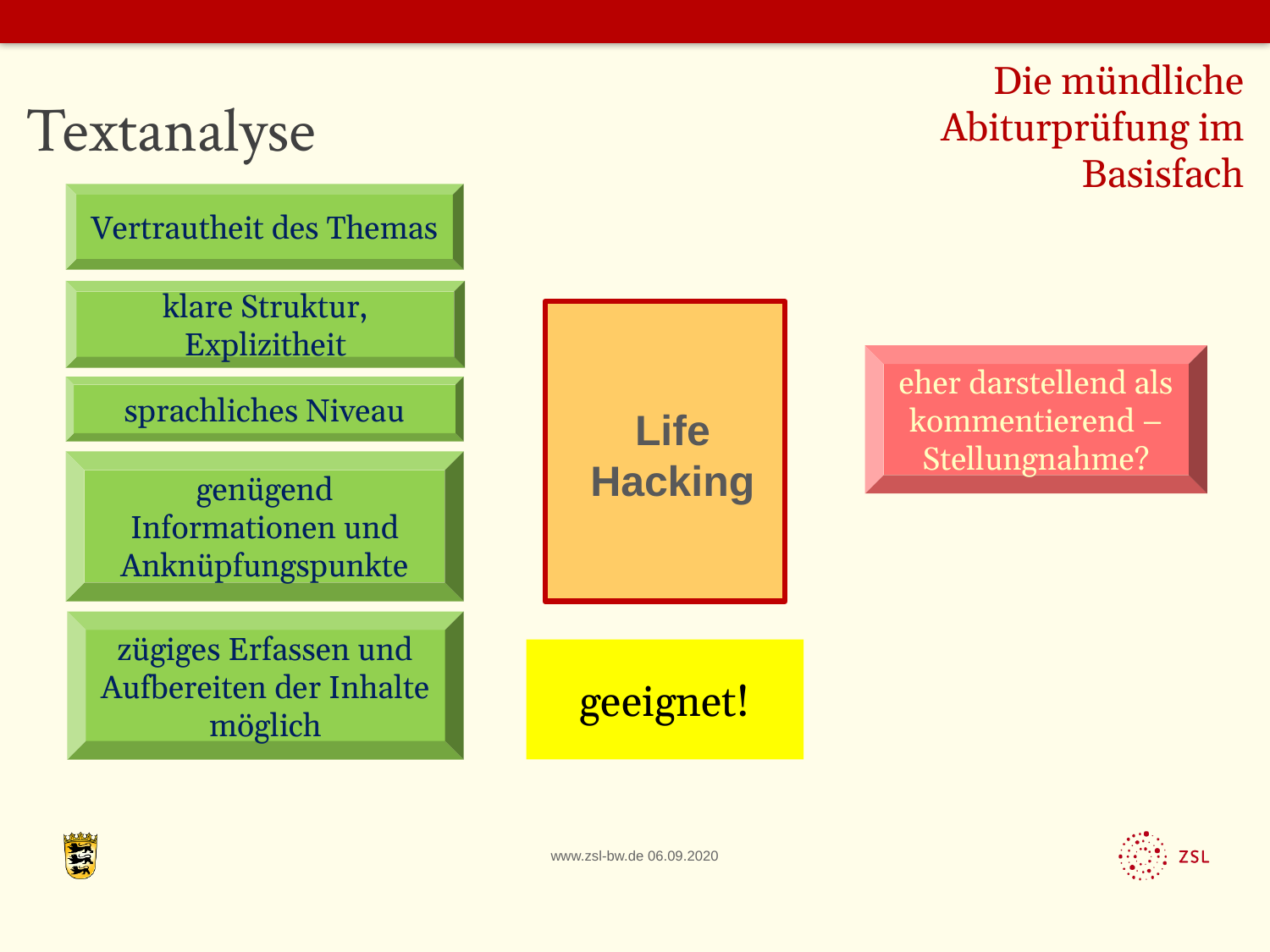

Die mündliche Abiturprüfung im Basisfach
# Textanalyse
Vertrautheit des Themas
klare Struktur, Explizitheit

Life Hacking
eher darstellend als kommentierend – Stellungnahme?
sprachliches Niveau
genügend Informationen und Anknüpfungspunkte
zügiges Erfassen und Aufbereiten der Inhalte möglich
geeignet!